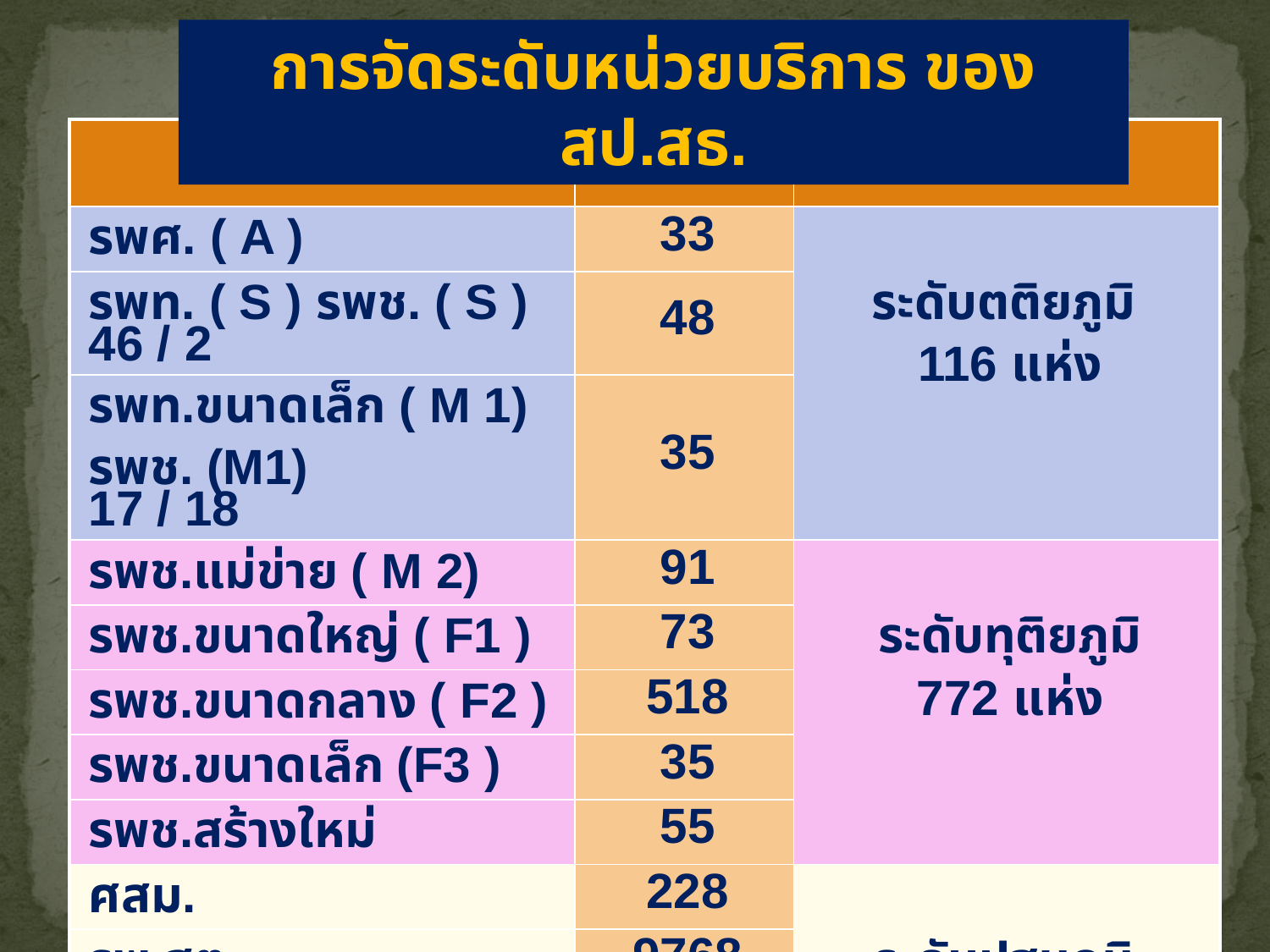

การจัดระดับหน่วยบริการ ของ สป.สธ.
| ระดับ | จำนวน | รวม |
| --- | --- | --- |
| รพศ. ( A ) | 33 | ระดับตติยภูมิ 116 แห่ง |
| รพท. ( S ) รพช. ( S ) 46 / 2 | 48 |  |
| รพท.ขนาดเล็ก ( M 1) รพช. (M1) 17 / 18 | 35 |  |
| รพช.แม่ข่าย ( M 2) | 91 | ระดับทุติยภูมิ 772 แห่ง |
| รพช.ขนาดใหญ่ ( F1 ) | 73 |  |
| รพช.ขนาดกลาง ( F2 ) | 518 |  |
| รพช.ขนาดเล็ก (F3 ) | 35 |  |
| รพช.สร้างใหม่ | 55 |  |
| ศสม. | 228 | ระดับปฐมภูมิ 10,147 แห่ง |
| รพ.สต. | 9768 |  |
| สสช. | 151 |  |